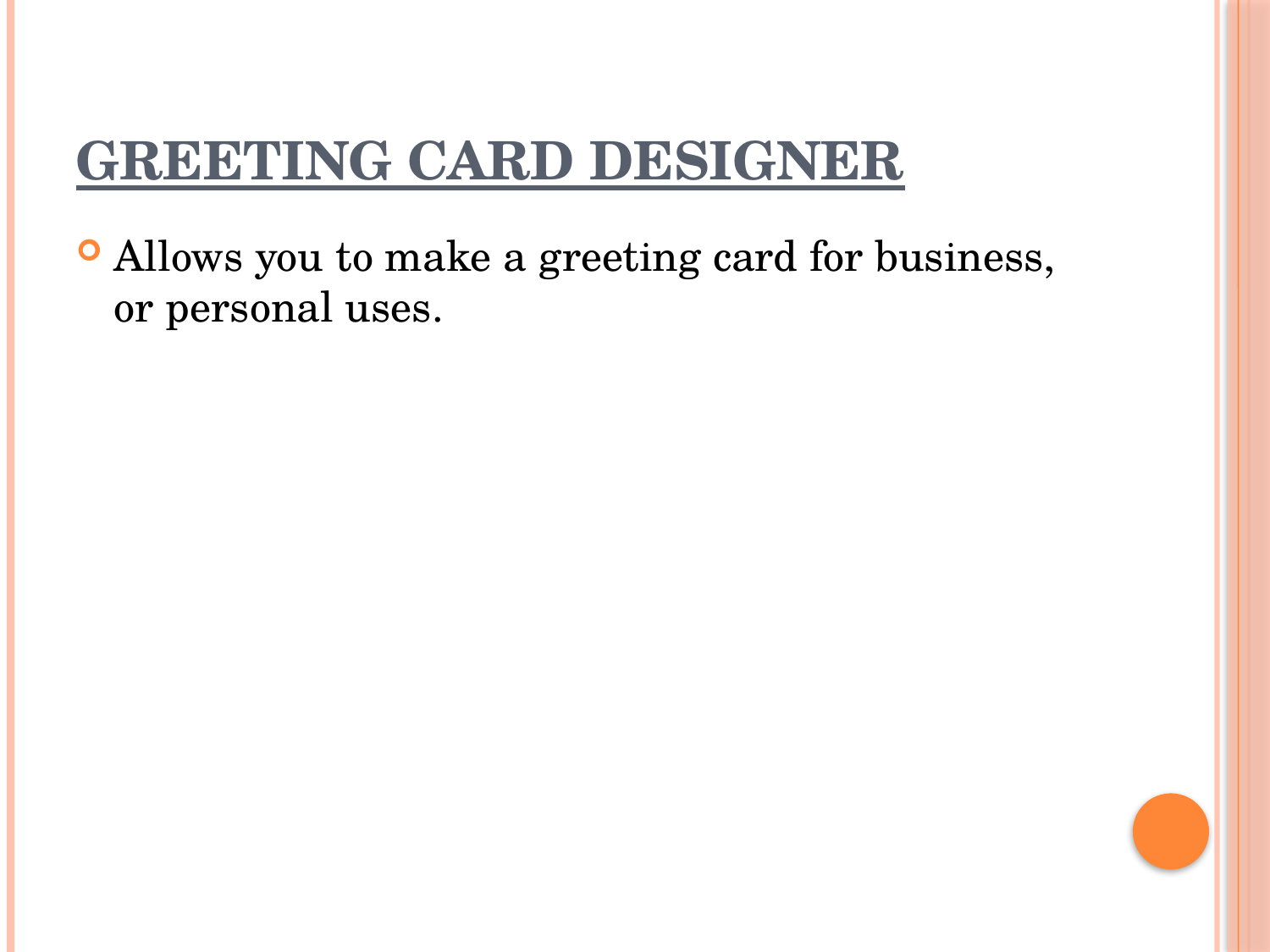

# Greeting card designer
Allows you to make a greeting card for business, or personal uses.